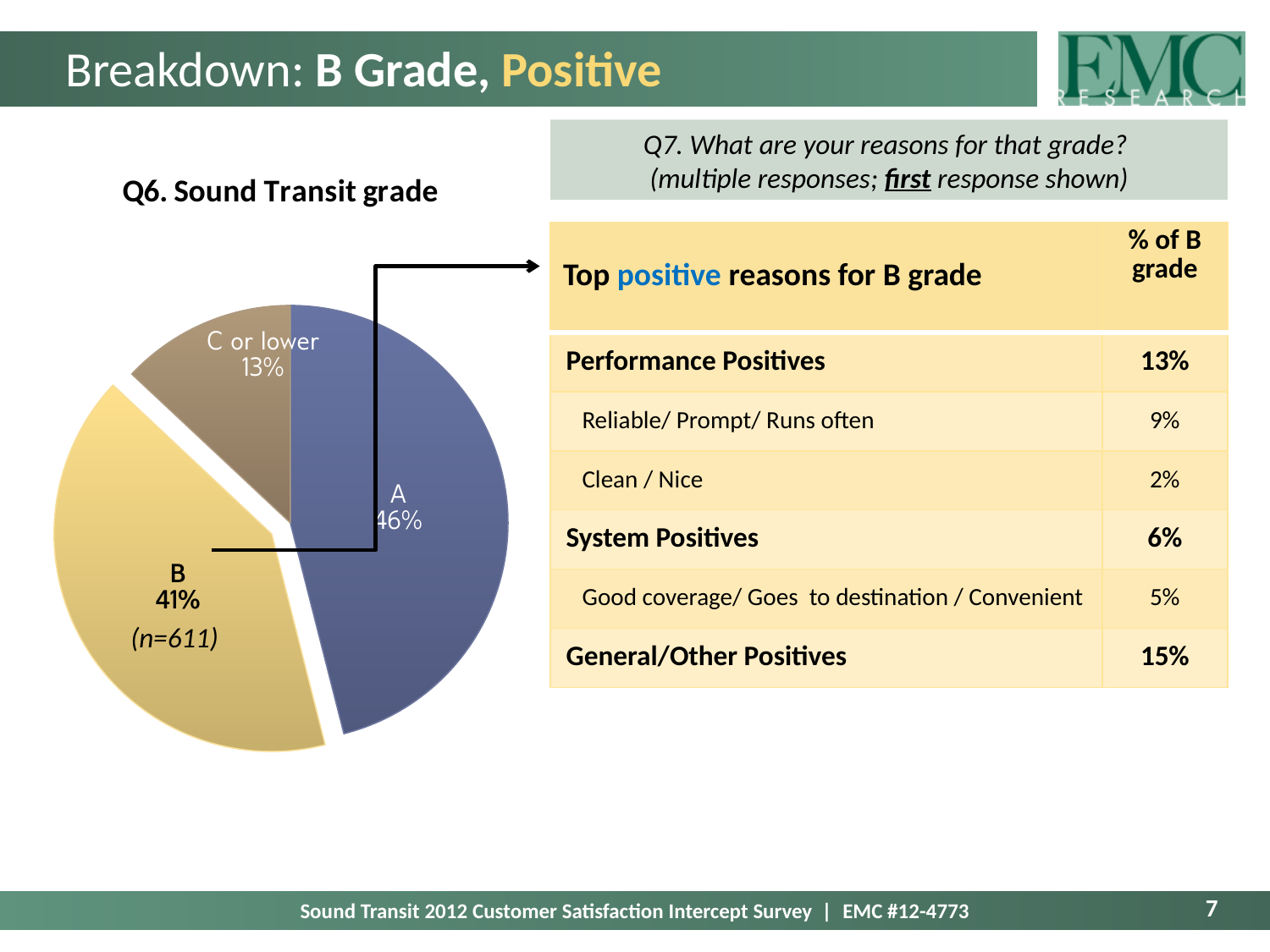

Breakdown: B Grade, Positive
Q7. What are your reasons for that grade?
(multiple responses; first response shown)

### Chart: Q6. Sound Transit grade

| Category | % |
|---|---|
| A | 0.4604241761104459 |
| B | 0.4095441728129337 |
| C or lower | 0.1300316510766179 |
| Top positive reasons for B grade | % of B grade |
| --- | --- |
| Performance Positives | 13% |
| Reliable/ Prompt/ Runs often | 9% |
| Clean / Nice | 2% |
| System Positives | 6% |
| Good coverage/ Goes to destination / Convenient | 5% |
| General/Other Positives | 15% |
(n=611)